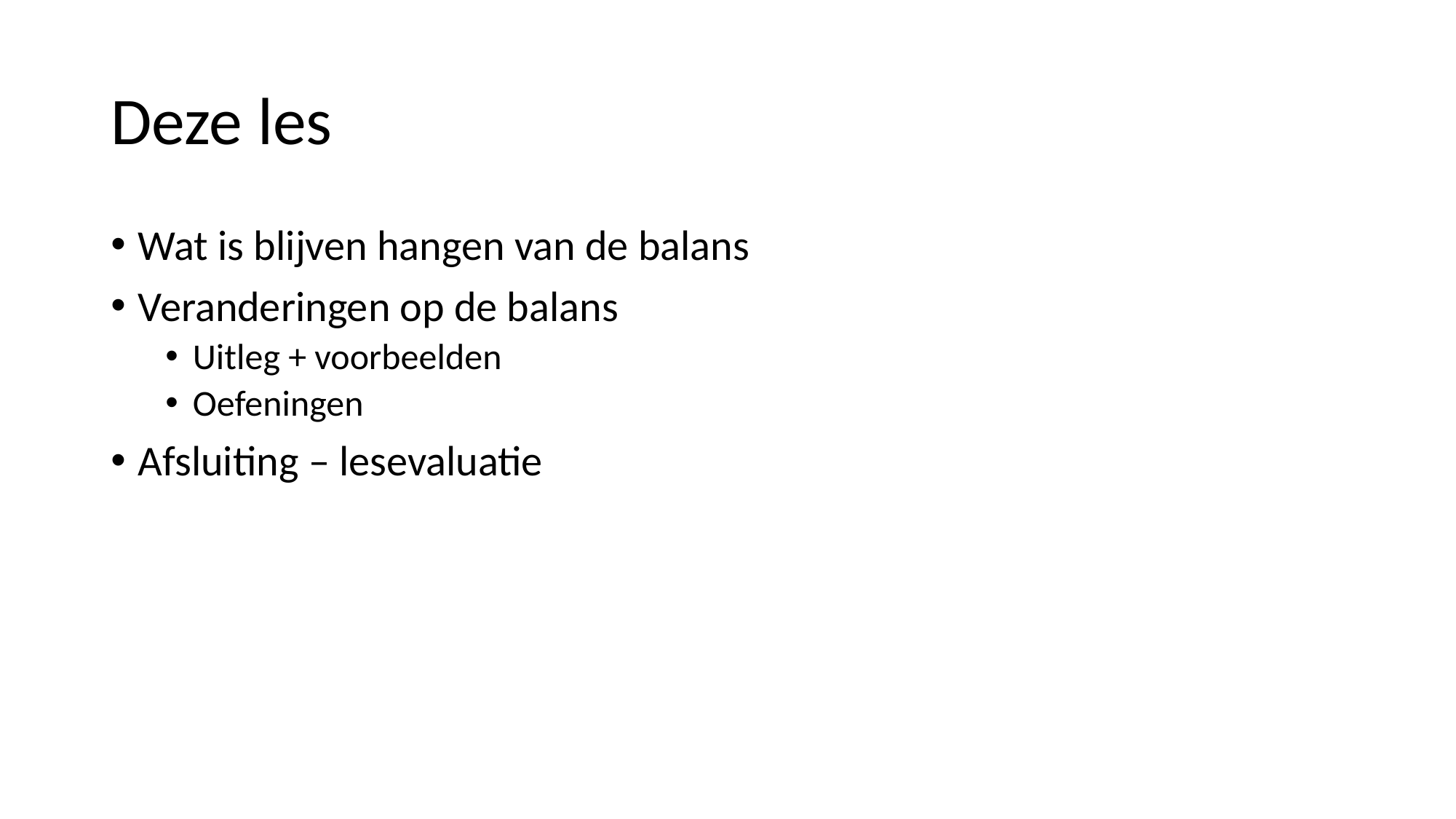

# Deze les
Wat is blijven hangen van de balans
Veranderingen op de balans
Uitleg + voorbeelden
Oefeningen
Afsluiting – lesevaluatie